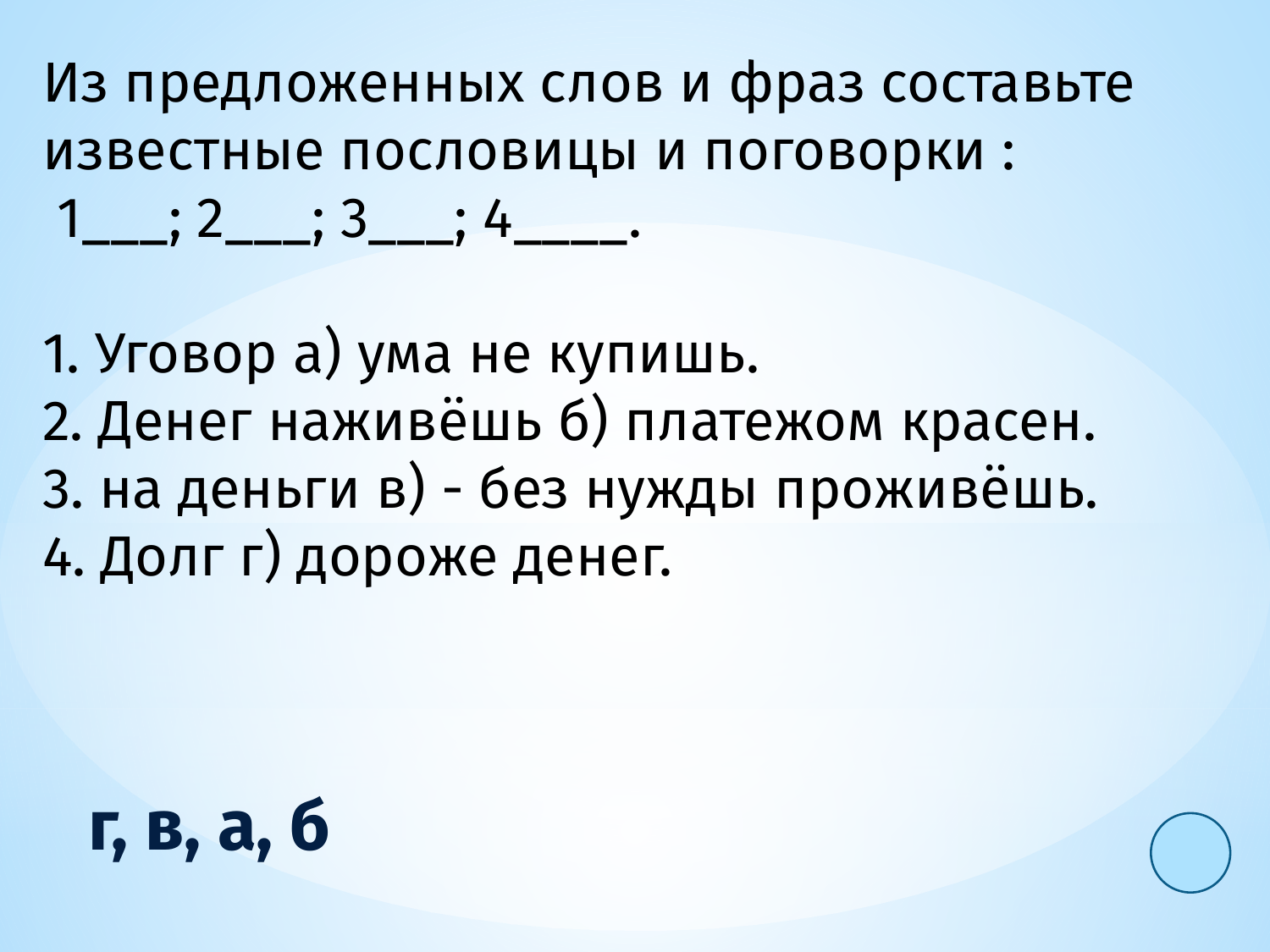

Из предложенных слов и фраз составьте известные пословицы и поговорки :
 1___; 2___; 3___; 4____.

1. Уговор а) ума не купишь.
2. Денег наживёшь б) платежом красен.
3. на деньги в) - без нужды проживёшь.
4. Долг г) дороже денег.
г, в, а, б